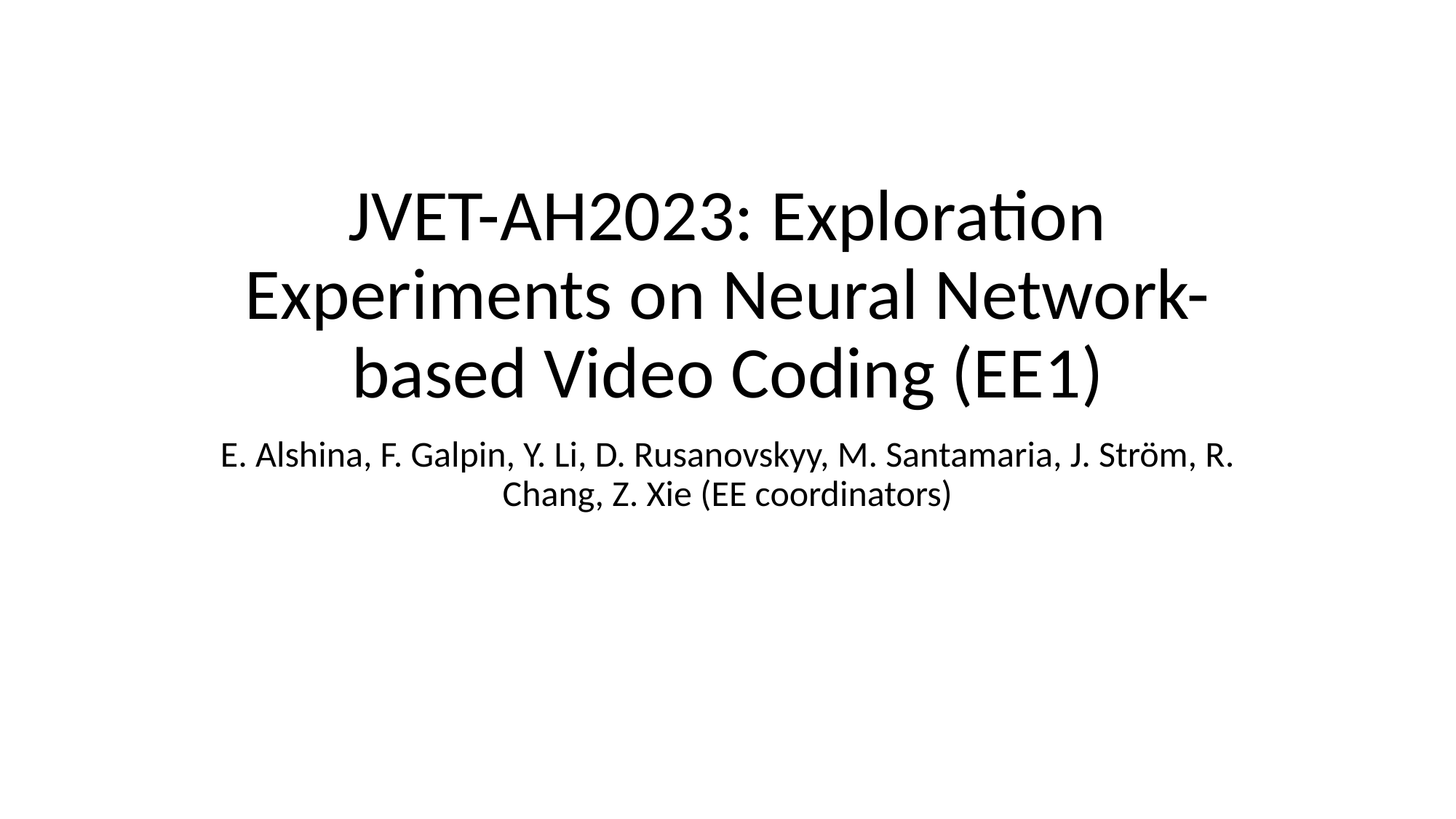

# JVET-AH2023: Exploration Experiments on Neural Network-based Video Coding (EE1)
E. Alshina, F. Galpin, Y. Li, D. Rusanovskyy, M. Santamaria, J. Ström, R. Chang, Z. Xie (EE coordinators)